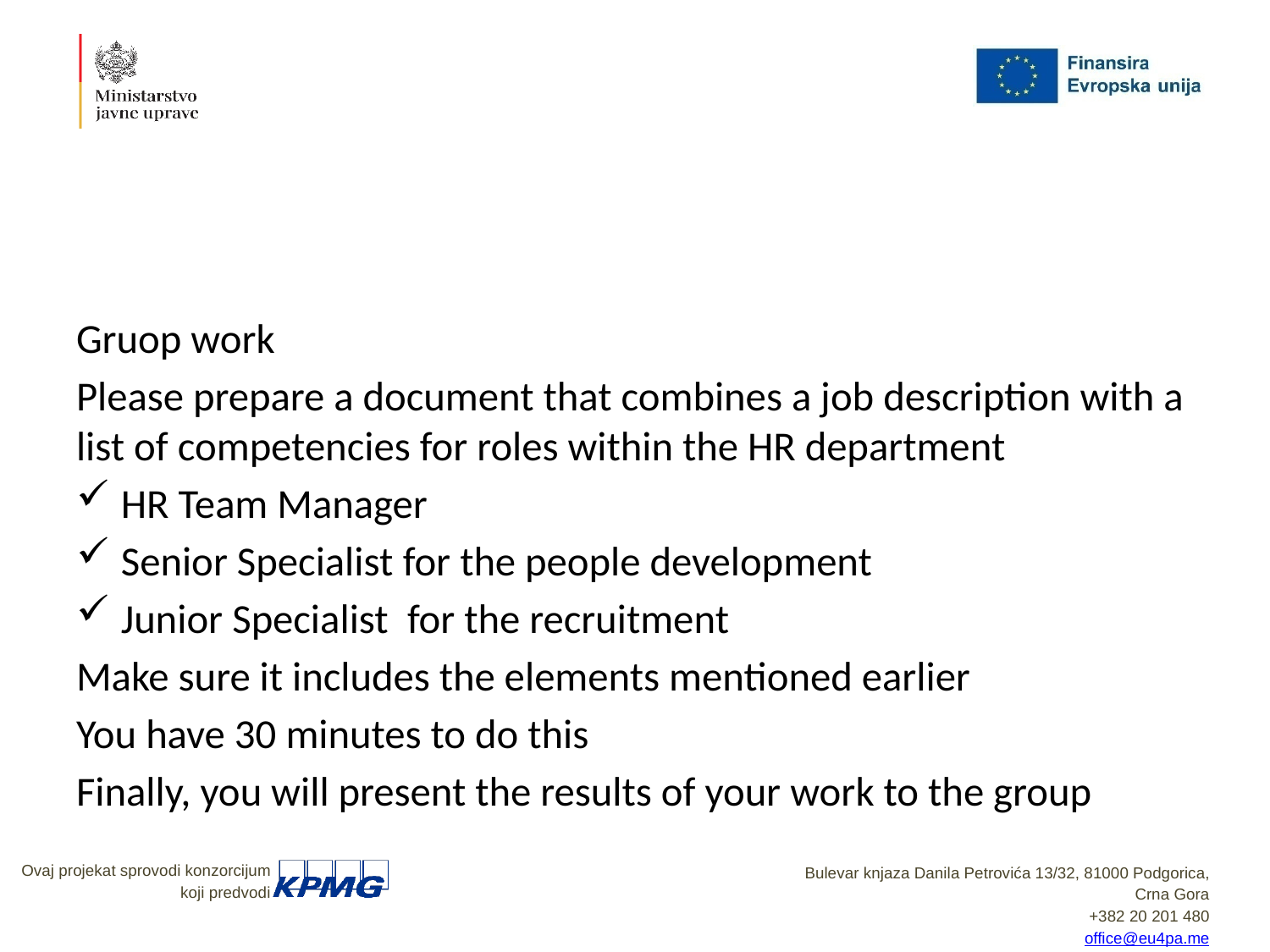

#

Gruop work
Please prepare a document that combines a job description with a list of competencies for roles within the HR department
HR Team Manager
Senior Specialist for the people development
Junior Specialist  for the recruitment
Make sure it includes the elements mentioned earlier
You have 30 minutes to do this
Finally, you will present the results of your work to the group